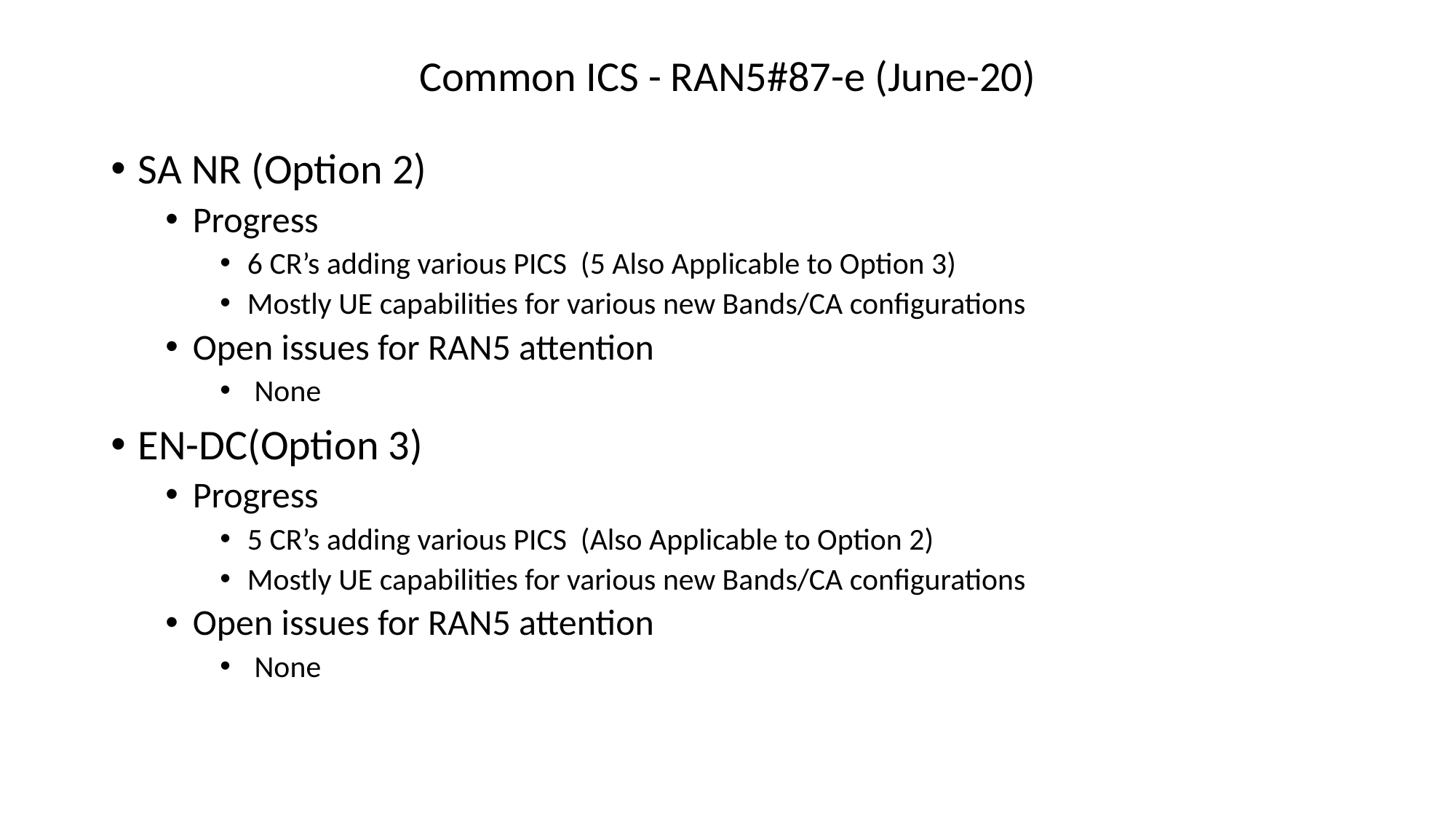

# Common ICS - RAN5#87-e (June-20)
SA NR (Option 2)
Progress
6 CR’s adding various PICS  (5 Also Applicable to Option 3)
Mostly UE capabilities for various new Bands/CA configurations
Open issues for RAN5 attention
 None
EN-DC(Option 3)
Progress
5 CR’s adding various PICS  (Also Applicable to Option 2)
Mostly UE capabilities for various new Bands/CA configurations
Open issues for RAN5 attention
 None